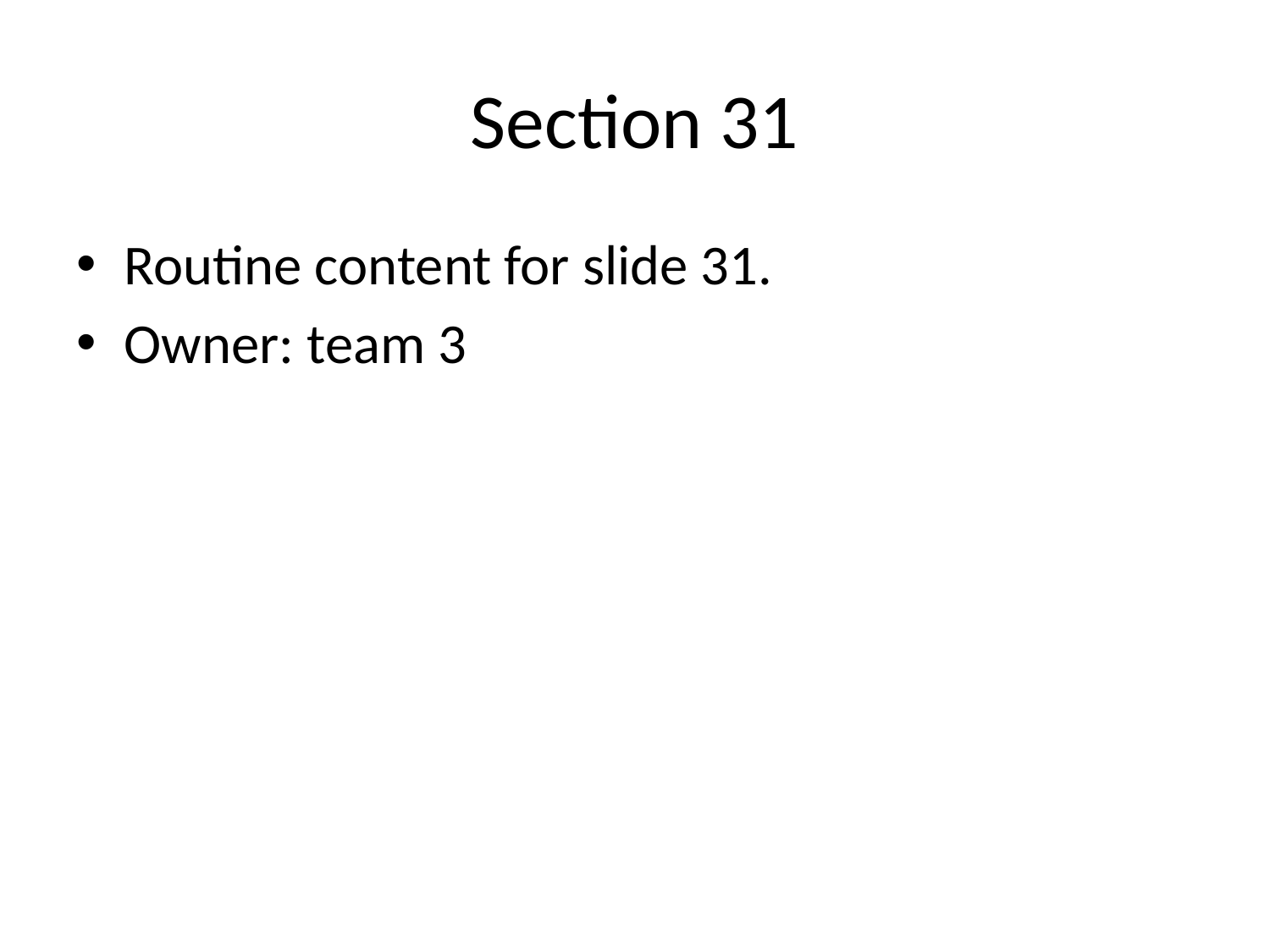

# Section 31
Routine content for slide 31.
Owner: team 3